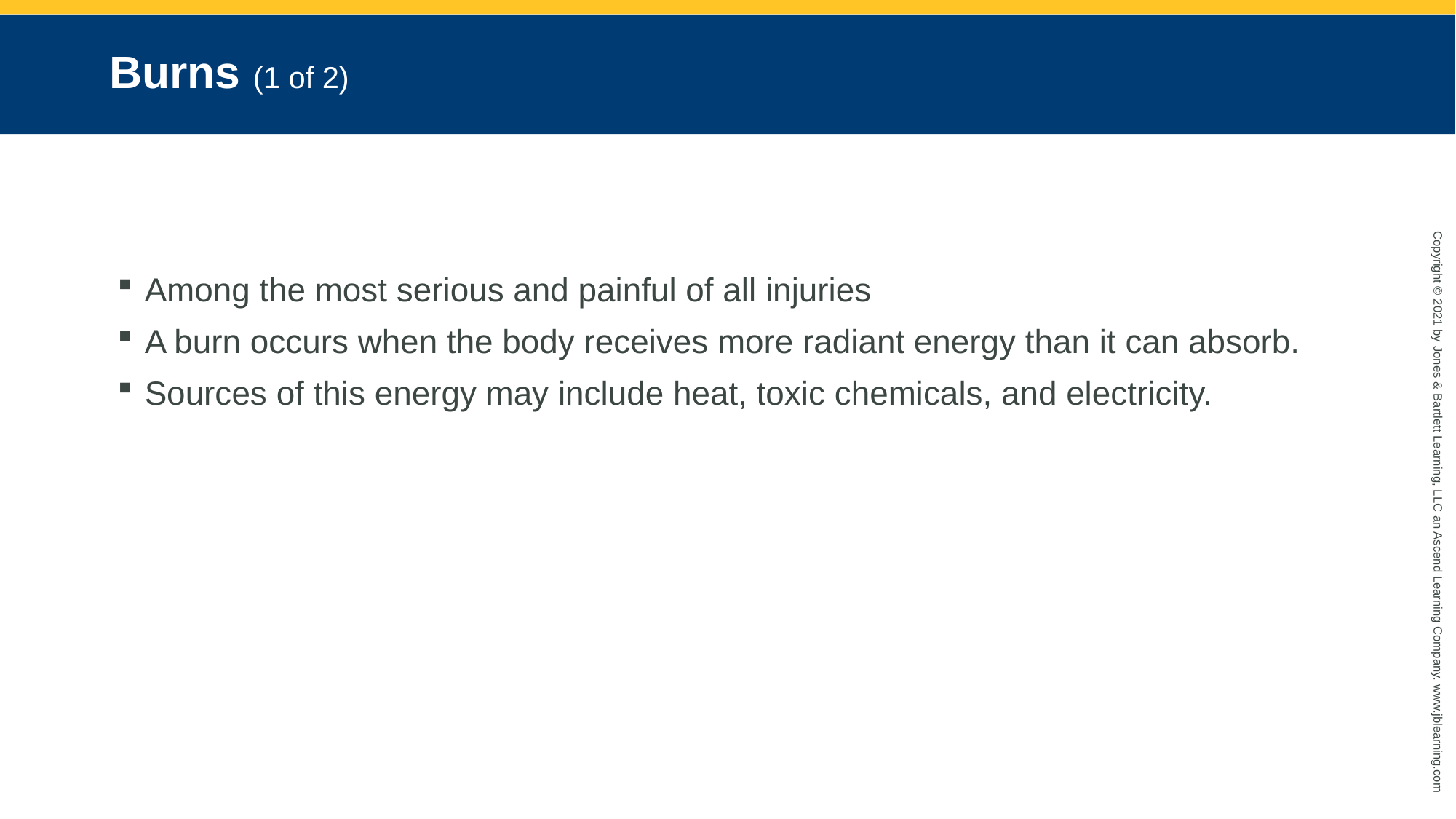

# Burns (1 of 2)
Among the most serious and painful of all injuries
A burn occurs when the body receives more radiant energy than it can absorb.
Sources of this energy may include heat, toxic chemicals, and electricity.